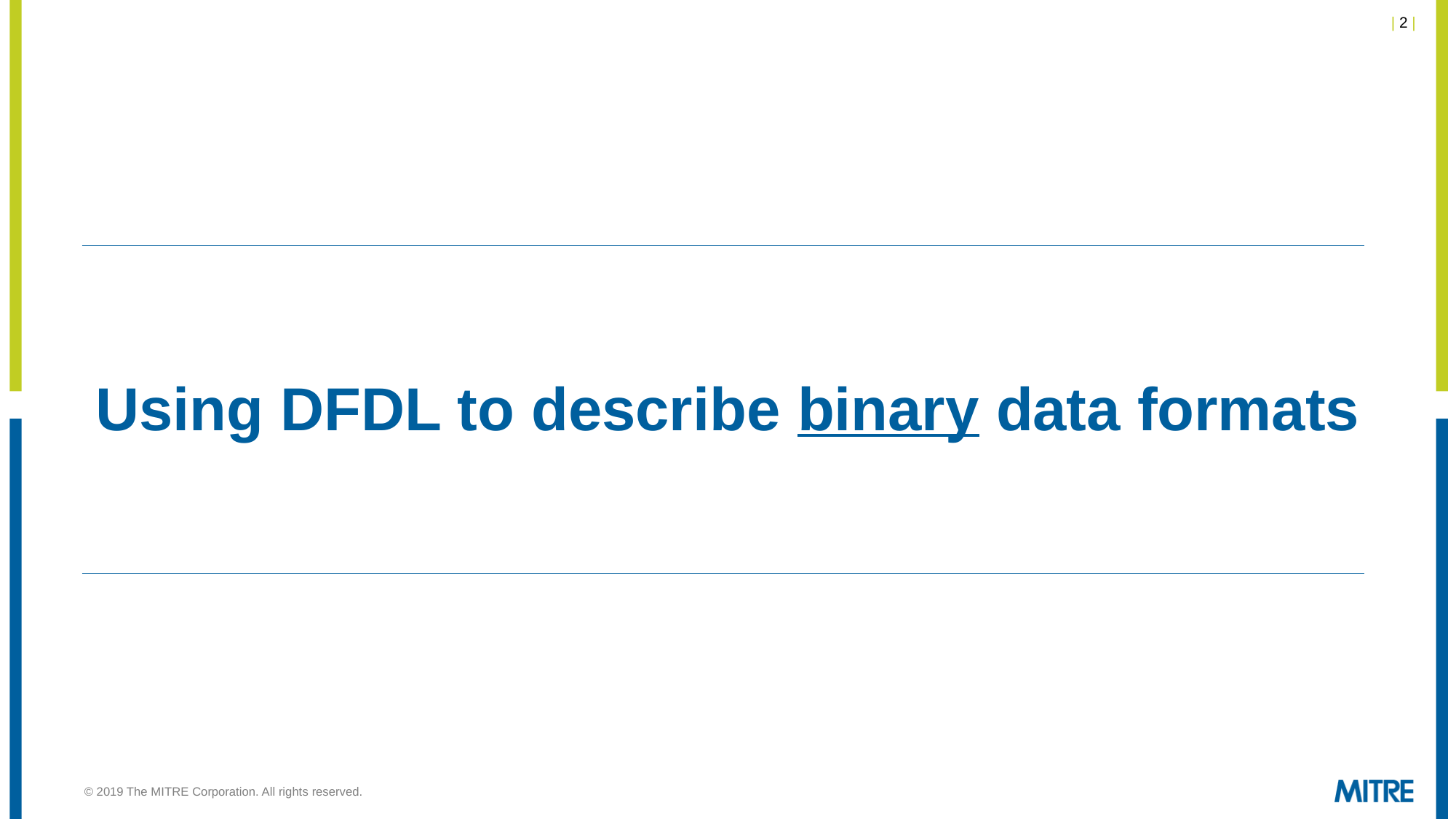

# Using DFDL to describe binary data formats
© 2019 The MITRE Corporation. All rights reserved.